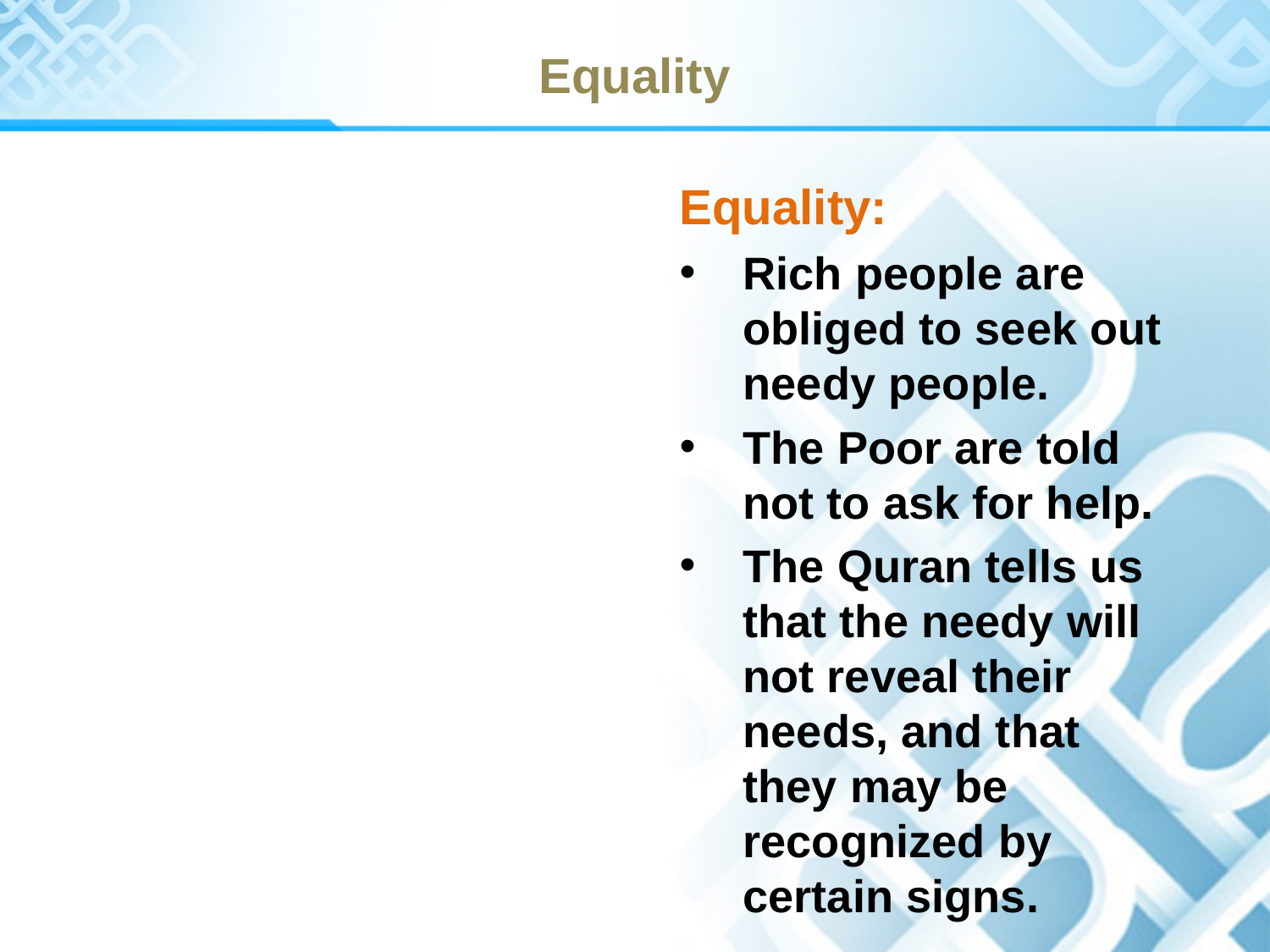

Equality
Equality:
Rich people are obliged to seek out needy people.
The Poor are told not to ask for help.
The Quran tells us that the needy will not reveal their needs, and that they may be recognized by certain signs.